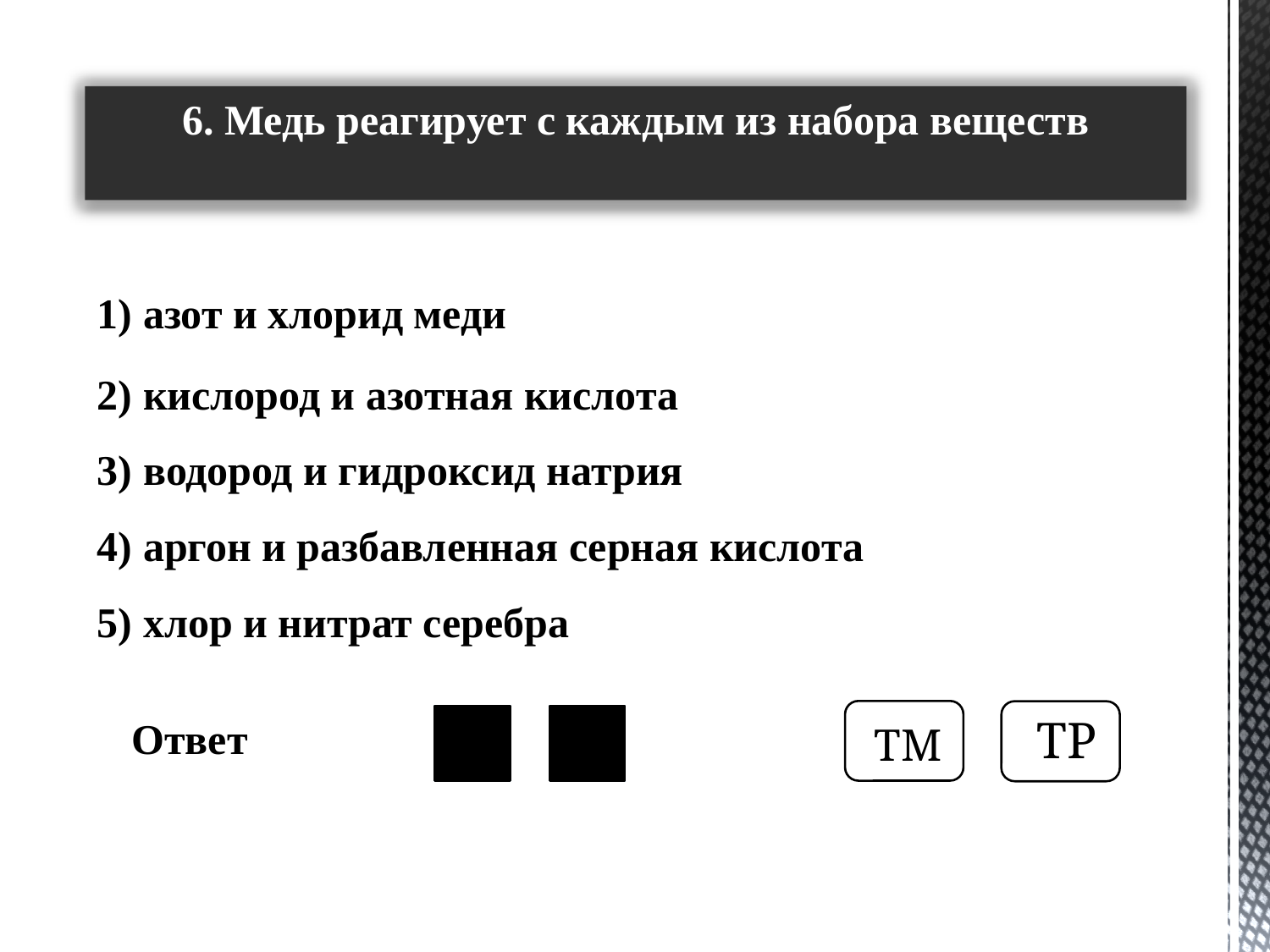

6. Медь реагирует с каждым из набора веществ

1) азот и хлорид меди

2) кислород и азотная кислота
3) водород и гидроксид натрия
4) аргон и разбавленная серная кислота
5) хлор и нитрат серебра
ТМ
ТР
   Ответ
2

5